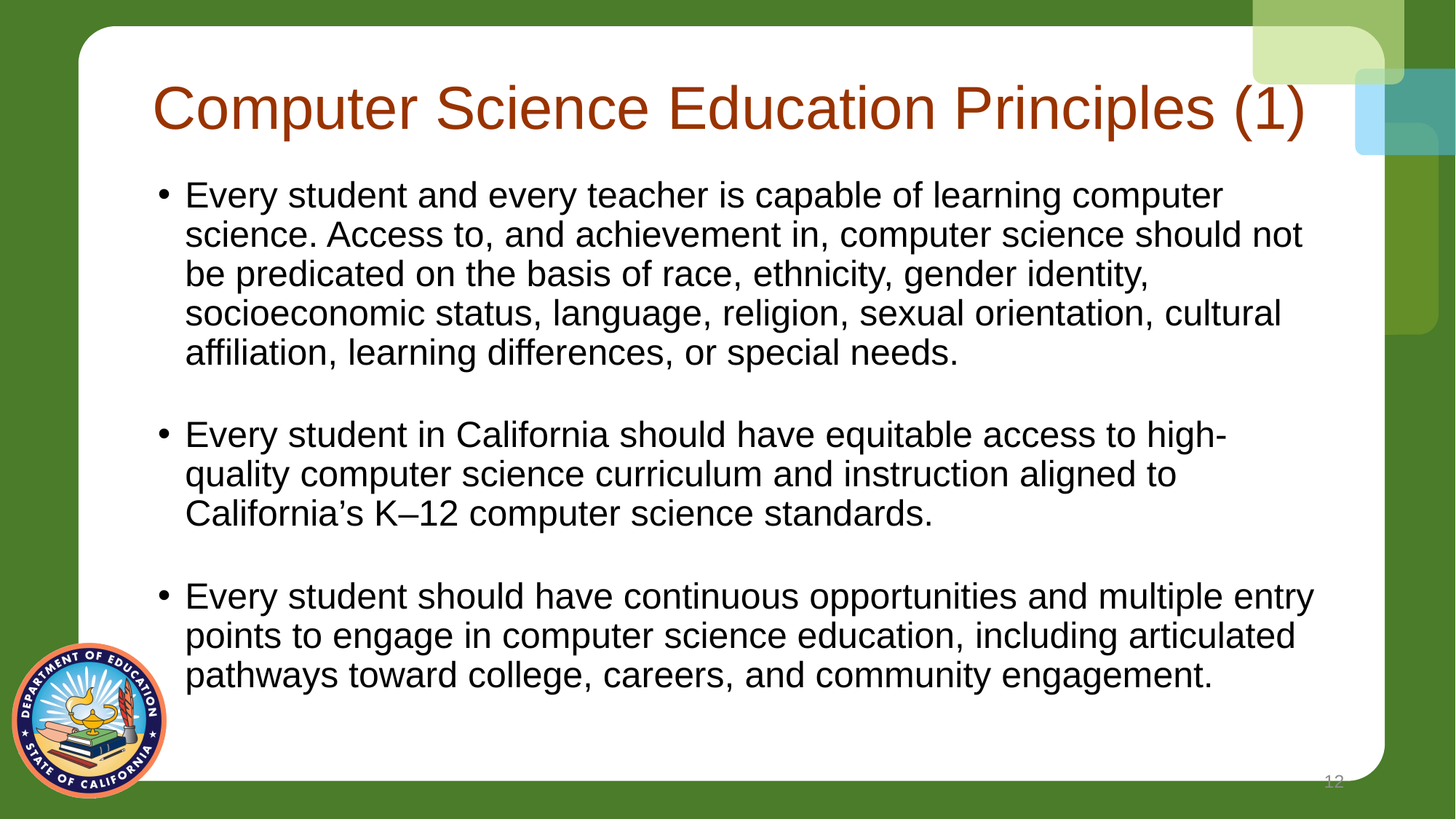

# Computer Science Education Principles (1)
Every student and every teacher is capable of learning computer science. Access to, and achievement in, computer science should not be predicated on the basis of race, ethnicity, gender identity, socioeconomic status, language, religion, sexual orientation, cultural affiliation, learning differences, or special needs.

Every student in California should have equitable access to high-quality computer science curriculum and instruction aligned to California’s K–12 computer science standards.

Every student should have continuous opportunities and multiple entry points to engage in computer science education, including articulated pathways toward college, careers, and community engagement.
12